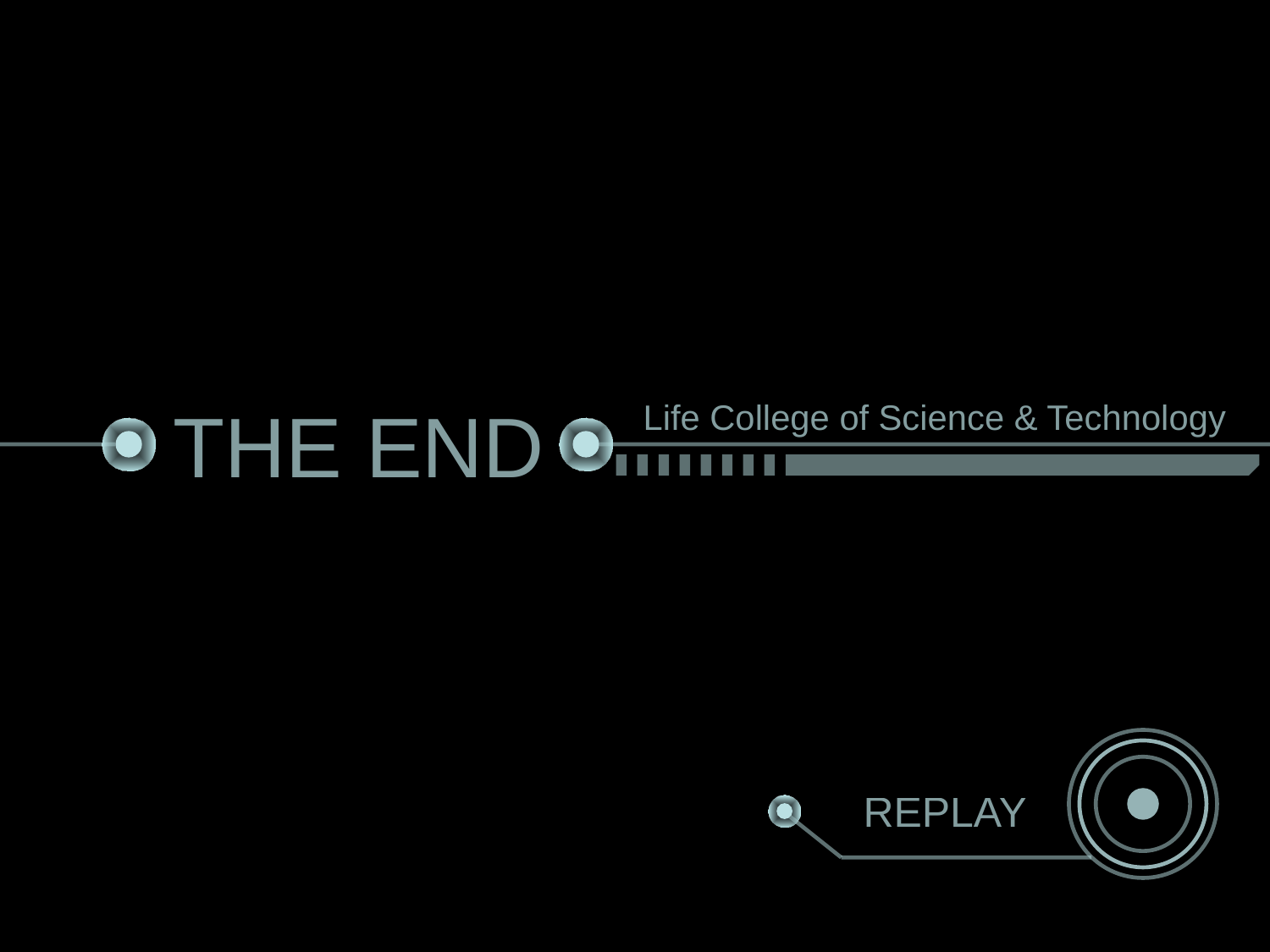

THE END
Life College of Science & Technology

REPLAY